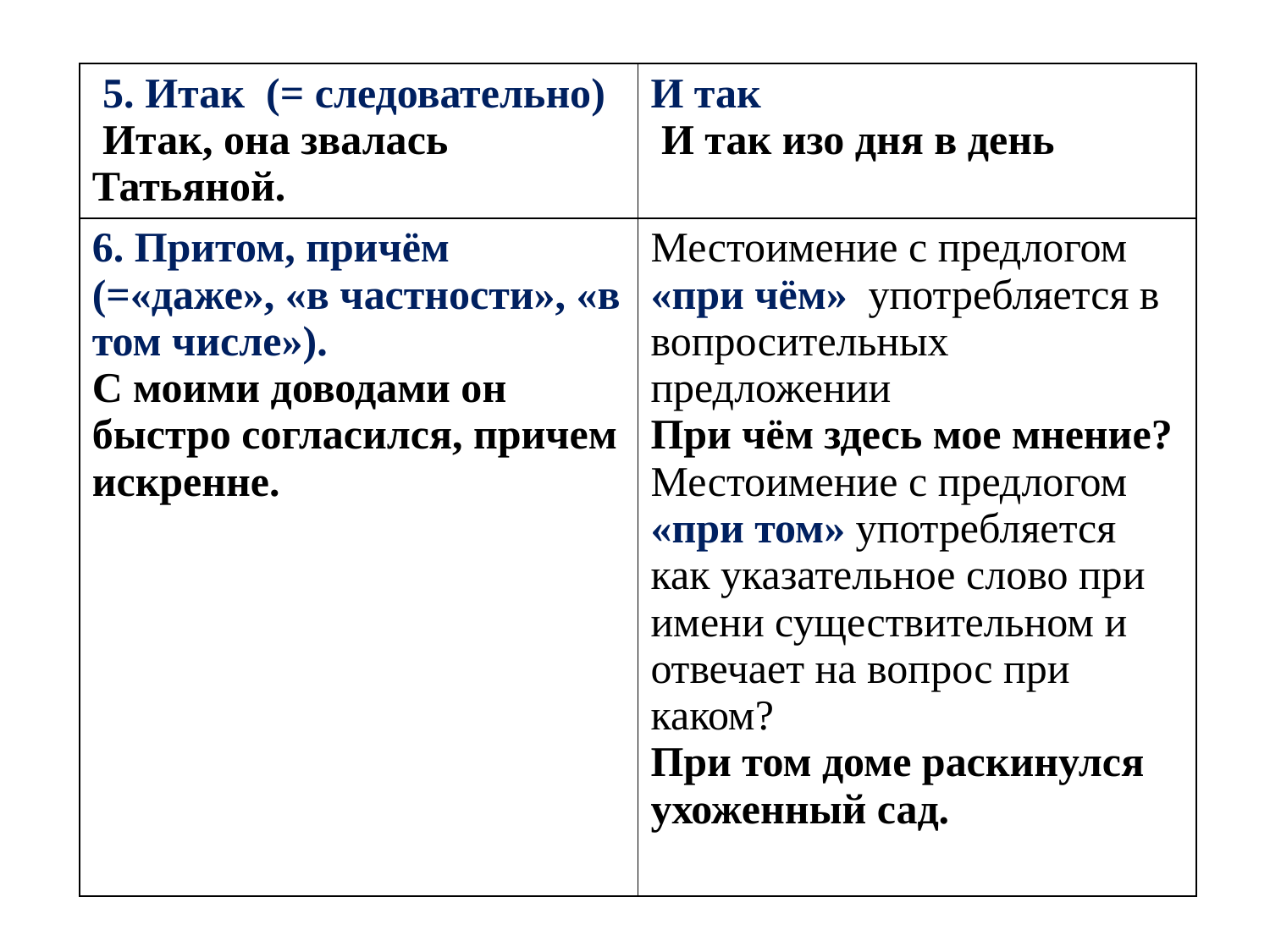

| .5. Итак (= следовательно)  Итак, она звалась Татьяной. | И так   И так изо дня в день |
| --- | --- |
| 6. Притом, причём (=«даже», «в частности», «в том числе»). С моими доводами он быстро согласился, причем искренне. | Местоимение с предлогом «при чём»  употребляется в вопросительных предложении При чём здесь мое мнение? Местоимение с предлогом «при том» употребляется как указательное слово при имени существительном и отвечает на вопрос при каком? При том доме раскинулся ухоженный сад. |